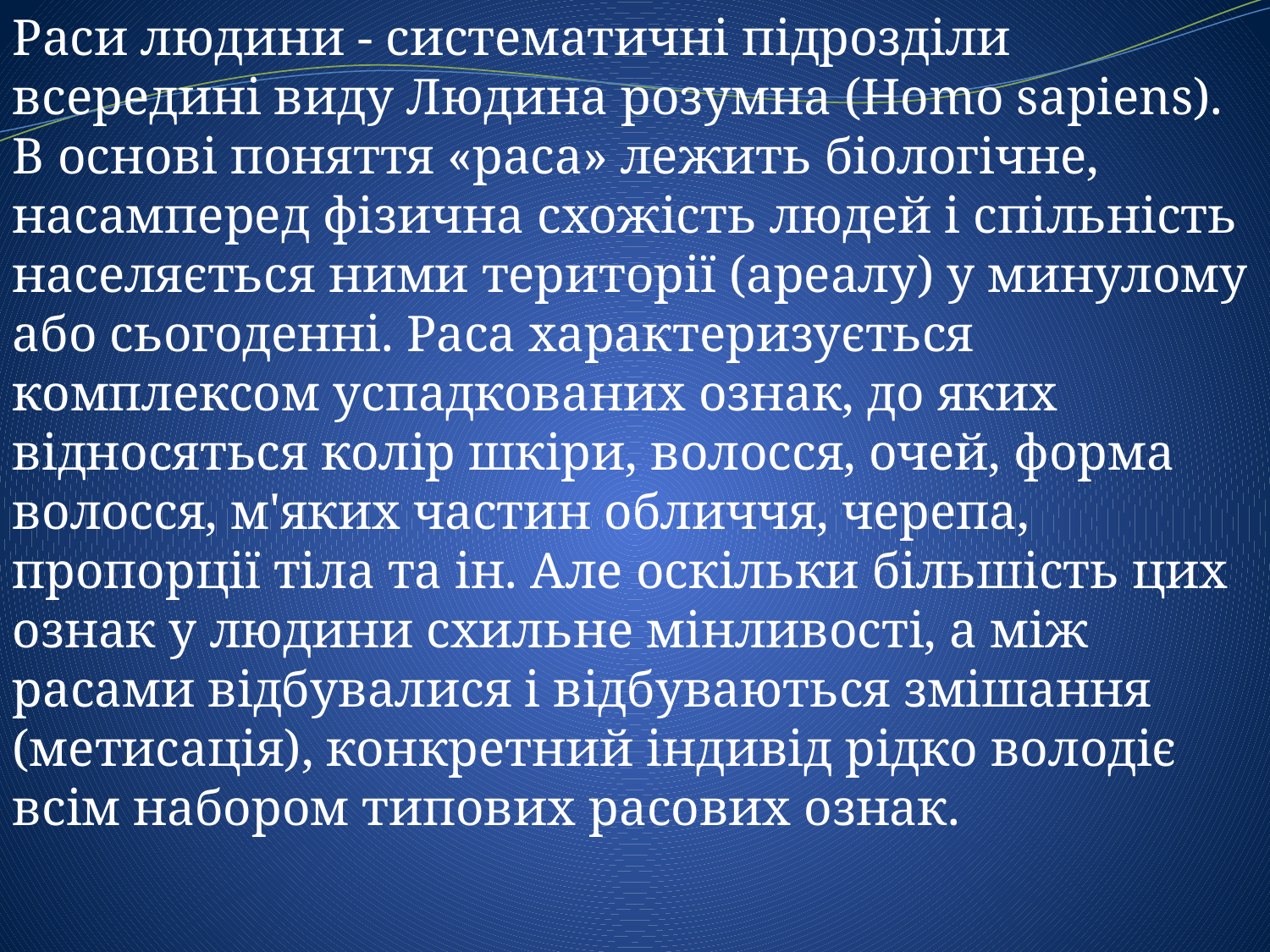

Раси людини - систематичні підрозділи всередині виду Людина розумна (Homo sapiens). В основі поняття «раса» лежить біологічне, насамперед фізична схожість людей і спільність населяється ними території (ареалу) у минулому або сьогоденні. Раса характеризується комплексом успадкованих ознак, до яких відносяться колір шкіри, волосся, очей, форма волосся, м'яких частин обличчя, черепа, пропорції тіла та ін. Але оскільки більшість цих ознак у людини схильне мінливості, а між расами відбувалися і відбуваються змішання (метисація), конкретний індивід рідко володіє всім набором типових расових ознак.